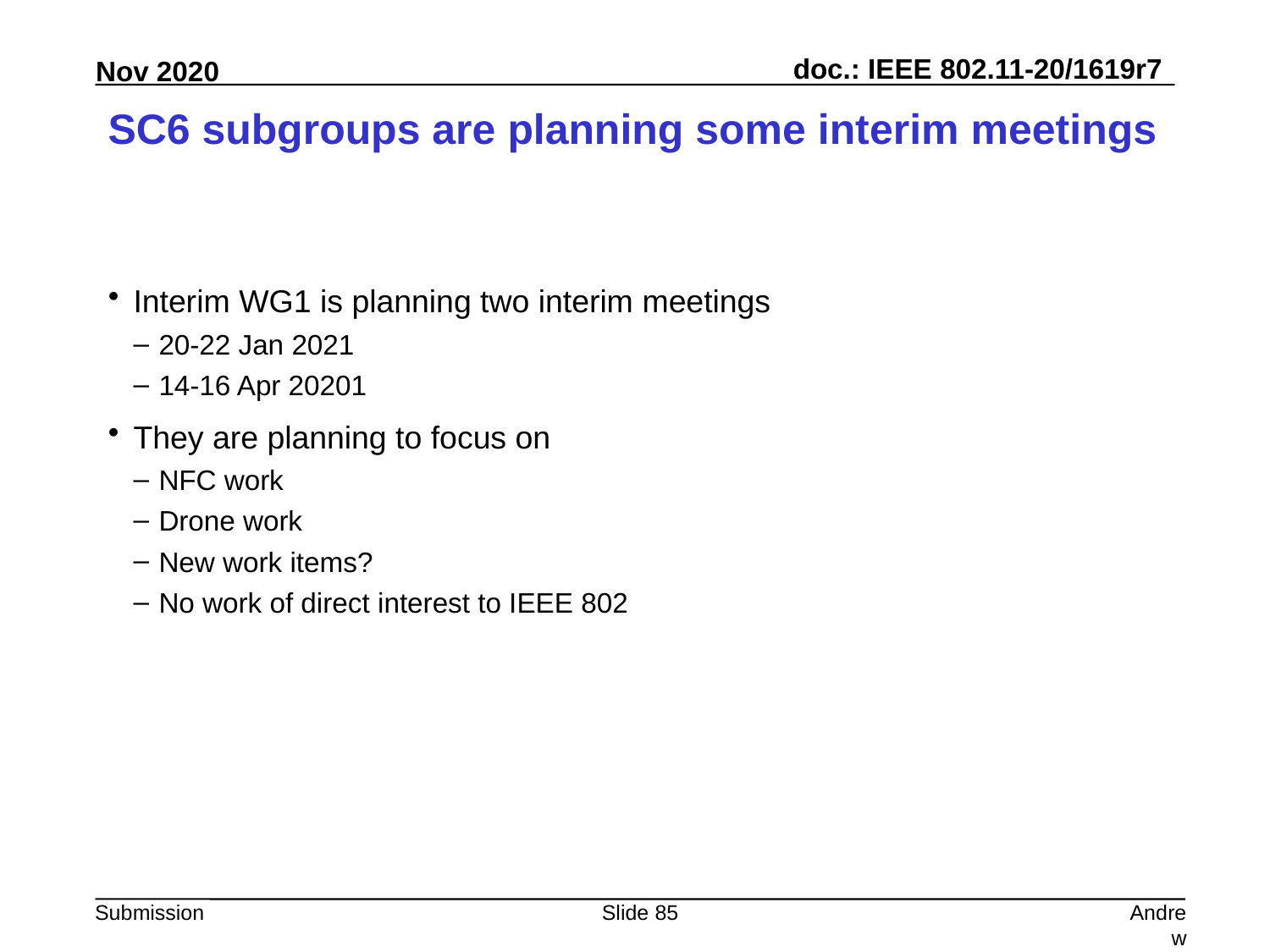

# SC6 subgroups are planning some interim meetings
Interim WG1 is planning two interim meetings
20-22 Jan 2021
14-16 Apr 20201
They are planning to focus on
NFC work
Drone work
New work items?
No work of direct interest to IEEE 802
Slide 85
Andrew Myles, Cisco